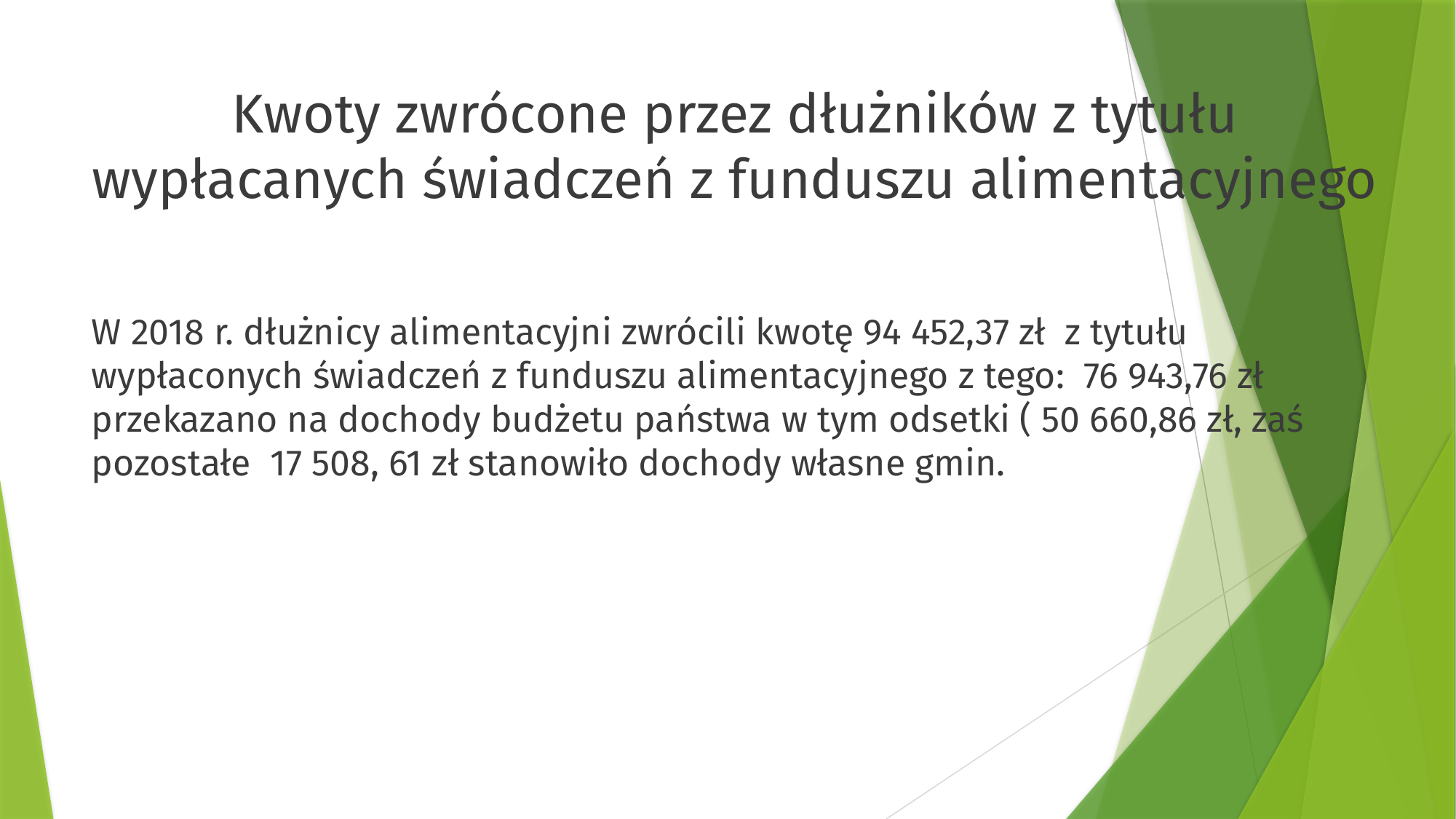

# Kwoty zwrócone przez dłużników z tytułu wypłacanych świadczeń z funduszu alimentacyjnego
W 2018 r. dłużnicy alimentacyjni zwrócili kwotę 94 452,37 zł  z tytułu wypłaconych świadczeń z funduszu alimentacyjnego z tego:  76 943,76 zł przekazano na dochody budżetu państwa w tym odsetki ( 50 660,86 zł, zaś pozostałe  17 508, 61 zł stanowiło dochody własne gmin.